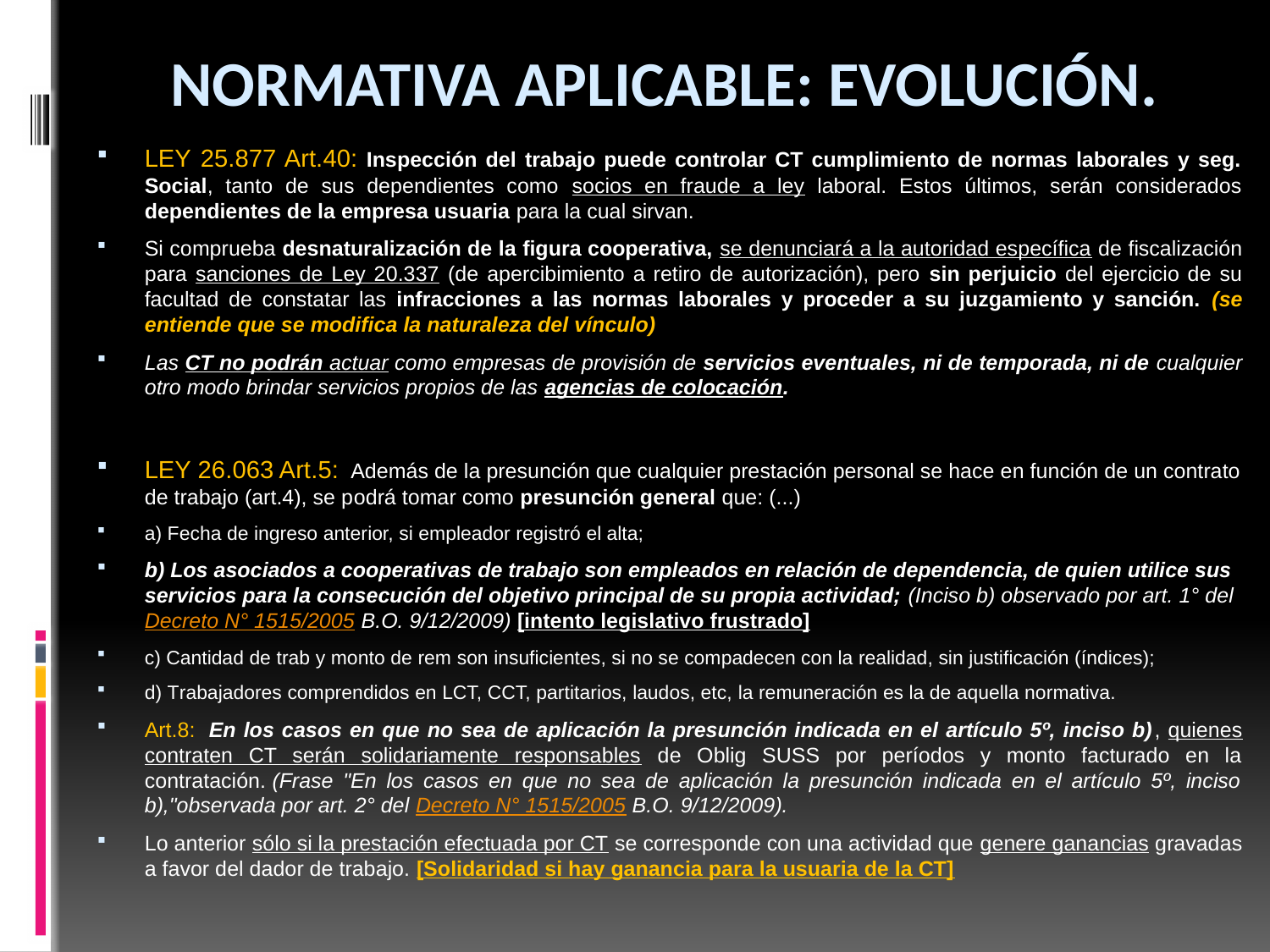

# NormATIVA Aplicable: EVOLUCIÓN.
LEY 25.877 Art.40: Inspección del trabajo puede controlar CT cumplimiento de normas laborales y seg. Social, tanto de sus dependientes como socios en fraude a ley laboral. Estos últimos, serán considerados dependientes de la empresa usuaria para la cual sirvan.
Si comprueba desnaturalización de la figura cooperativa, se denunciará a la autoridad específica de fiscalización para sanciones de Ley 20.337 (de apercibimiento a retiro de autorización), pero sin perjuicio del ejercicio de su facultad de constatar las infracciones a las normas laborales y proceder a su juzgamiento y sanción. (se entiende que se modifica la naturaleza del vínculo)
Las CT no podrán actuar como empresas de provisión de servicios eventuales, ni de temporada, ni de cualquier otro modo brindar servicios propios de las agencias de colocación.

LEY 26.063 Art.5:  Además de la presunción que cualquier prestación personal se hace en función de un contrato de trabajo (art.4), se podrá tomar como presunción general que: (...)
a) Fecha de ingreso anterior, si empleador registró el alta;
b) Los asociados a cooperativas de trabajo son empleados en relación de dependencia, de quien utilice sus servicios para la consecución del objetivo principal de su propia actividad; (Inciso b) observado por art. 1° del Decreto N° 1515/2005 B.O. 9/12/2009) [intento legislativo frustrado]
c) Cantidad de trab y monto de rem son insuficientes, si no se compadecen con la realidad, sin justificación (índices);
d) Trabajadores comprendidos en LCT, CCT, partitarios, laudos, etc, la remuneración es la de aquella normativa.
Art.8:  En los casos en que no sea de aplicación la presunción indicada en el artículo 5º, inciso b), quienes contraten CT serán solidariamente responsables de Oblig SUSS por períodos y monto facturado en la contratación. (Frase "En los casos en que no sea de aplicación la presunción indicada en el artículo 5º, inciso b),"observada por art. 2° del Decreto N° 1515/2005 B.O. 9/12/2009).
Lo anterior sólo si la prestación efectuada por CT se corresponde con una actividad que genere ganancias gravadas a favor del dador de trabajo. [Solidaridad si hay ganancia para la usuaria de la CT]